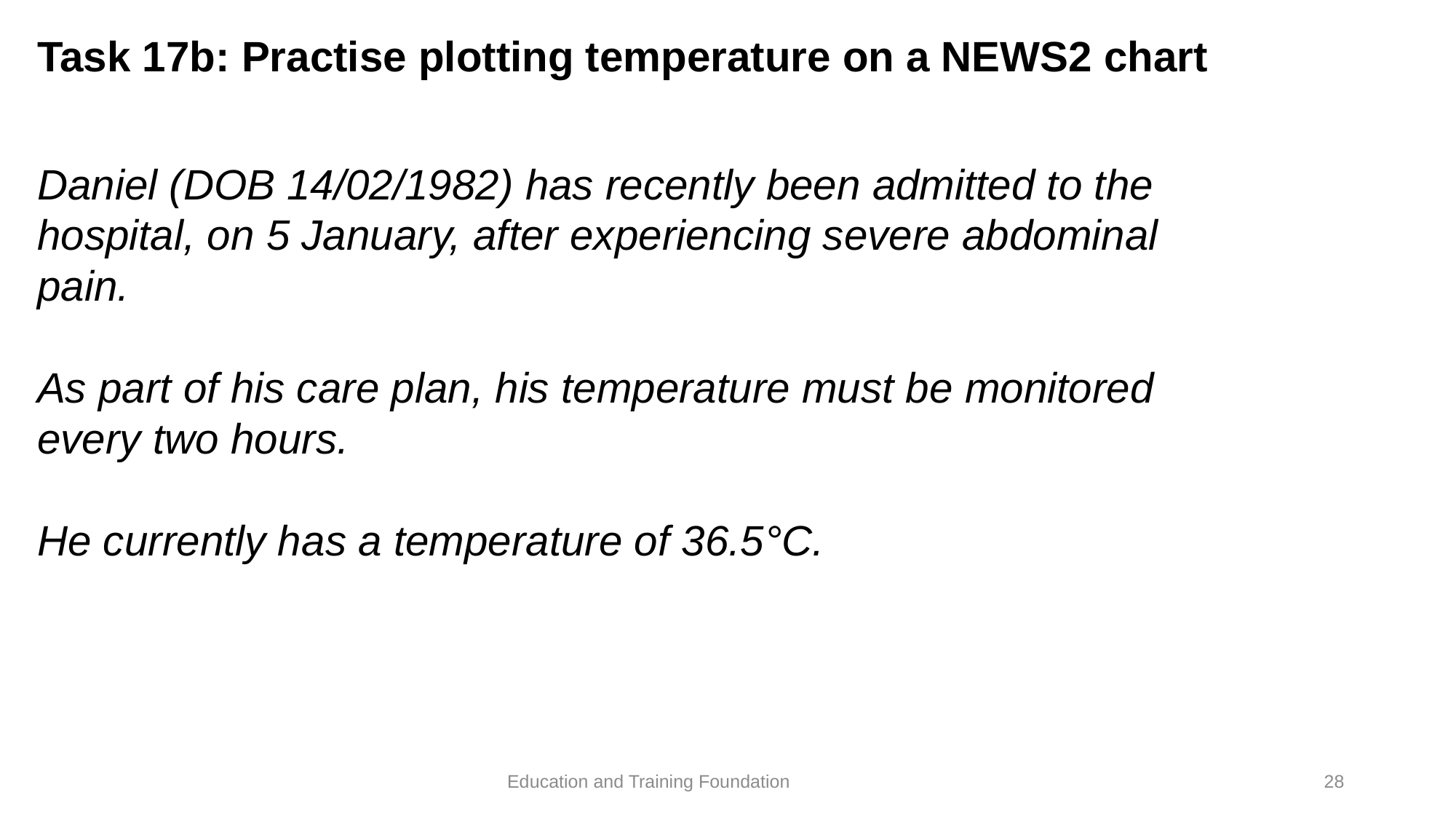

# Task 17b: Practise plotting temperature on a NEWS2 chart
Daniel (DOB 14/02/1982) has recently been admitted to the hospital, on 5 January, after experiencing severe abdominal pain.

As part of his care plan, his temperature must be monitored every two hours.

He currently has a temperature of 36.5°C.

28
Education and Training Foundation